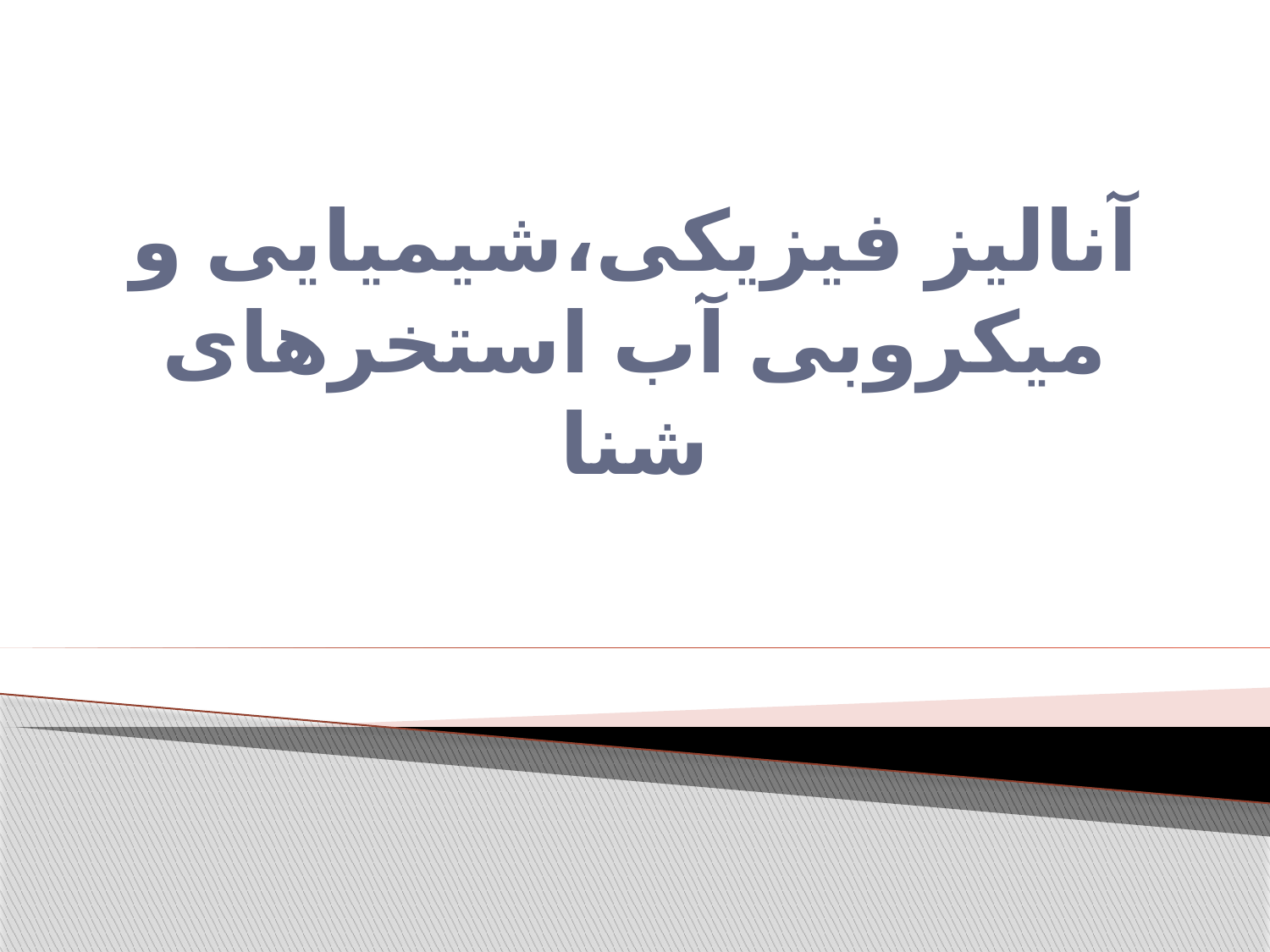

# آنالیز فیزیکی،شیمیایی و میکروبی آب استخرهای شنا